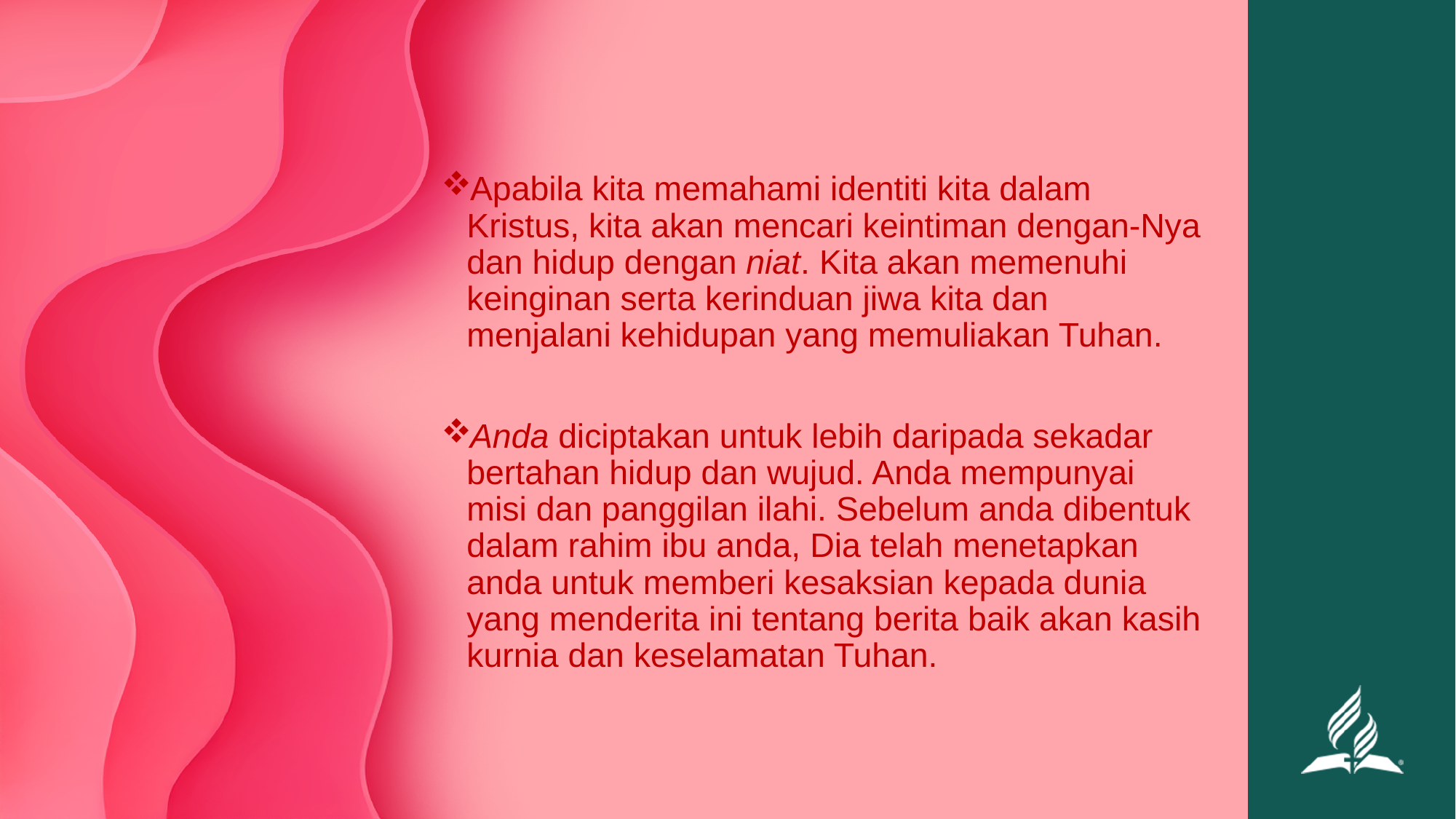

Apabila kita memahami identiti kita dalam Kristus, kita akan mencari keintiman dengan-Nya dan hidup dengan niat. Kita akan memenuhi keinginan serta kerinduan jiwa kita dan menjalani kehidupan yang memuliakan Tuhan.

Anda diciptakan untuk lebih daripada sekadar bertahan hidup dan wujud. Anda mempunyai misi dan panggilan ilahi. Sebelum anda dibentuk dalam rahim ibu anda, Dia telah menetapkan anda untuk memberi kesaksian kepada dunia yang menderita ini tentang berita baik akan kasih kurnia dan keselamatan Tuhan.